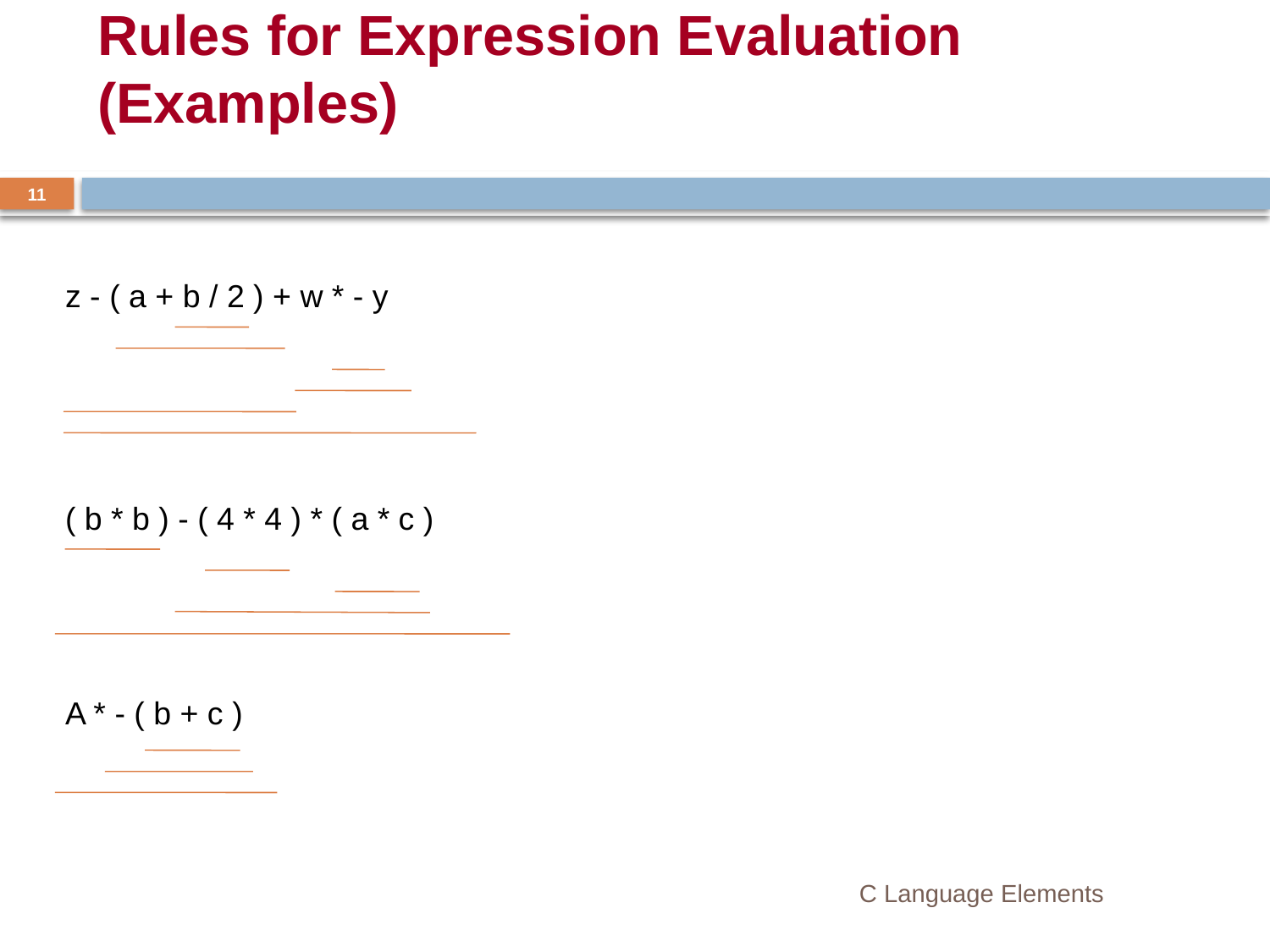

# Rules for Expression Evaluation (Examples)
11
z - ( a + b / 2 ) + w * - y

( b * b ) - ( 4 * 4 ) * ( a * c )

A * - ( b + c )

C Language Elements